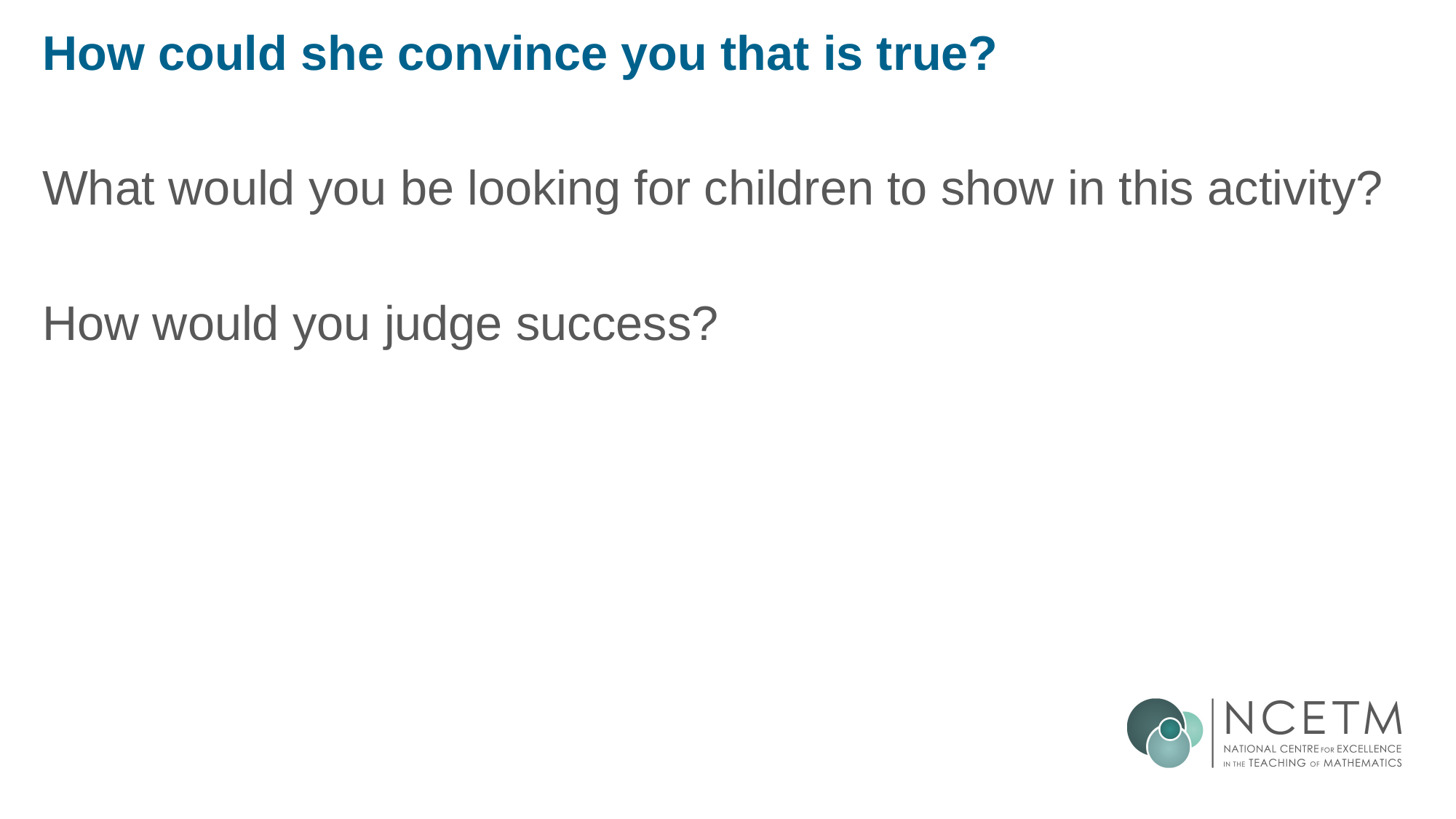

How could she convince you that is true?

What would you be looking for children to show in this activity?

How would you judge success?